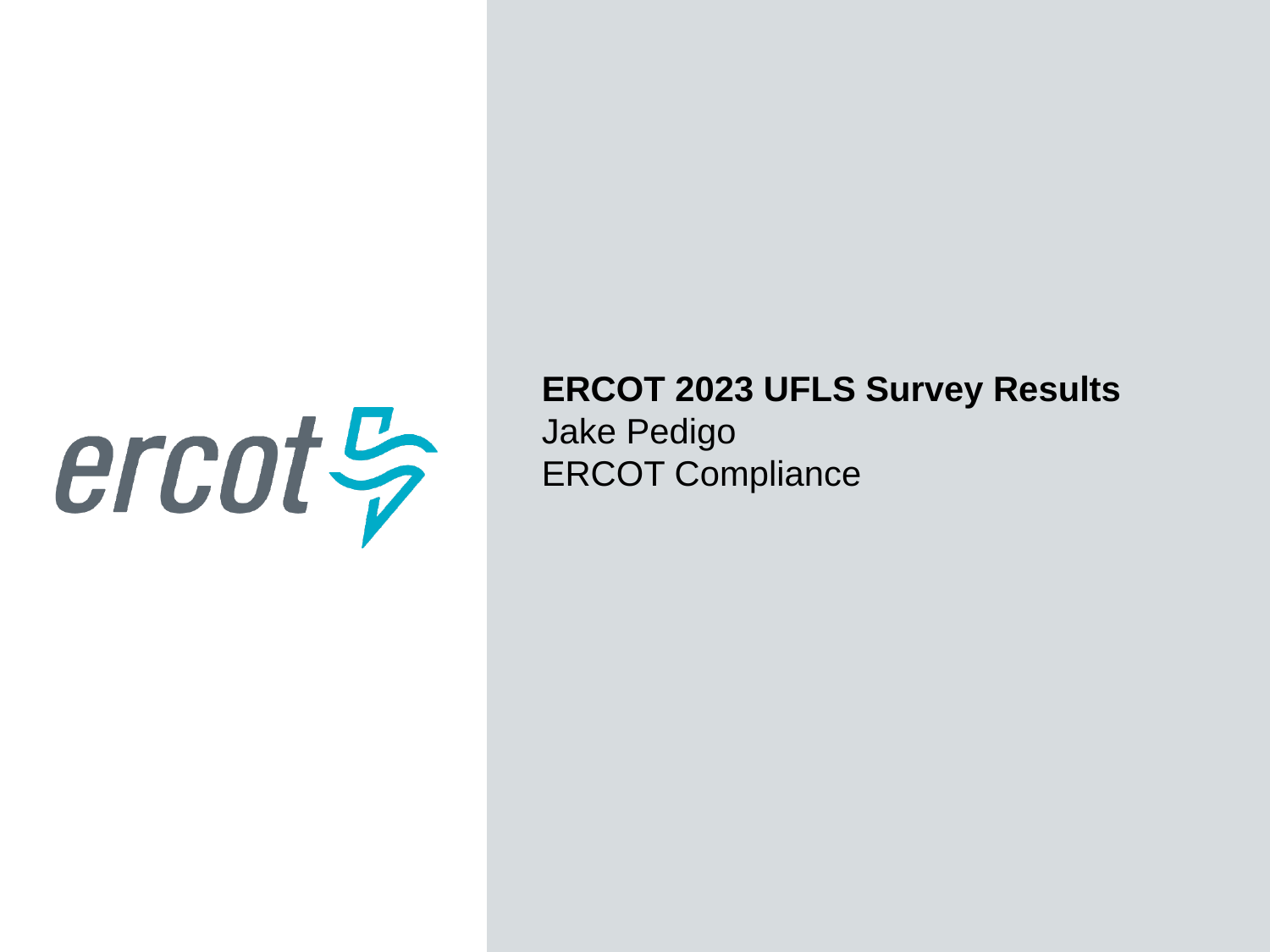

ERCOT 2023 UFLS Survey Results
Jake Pedigo
ERCOT Compliance